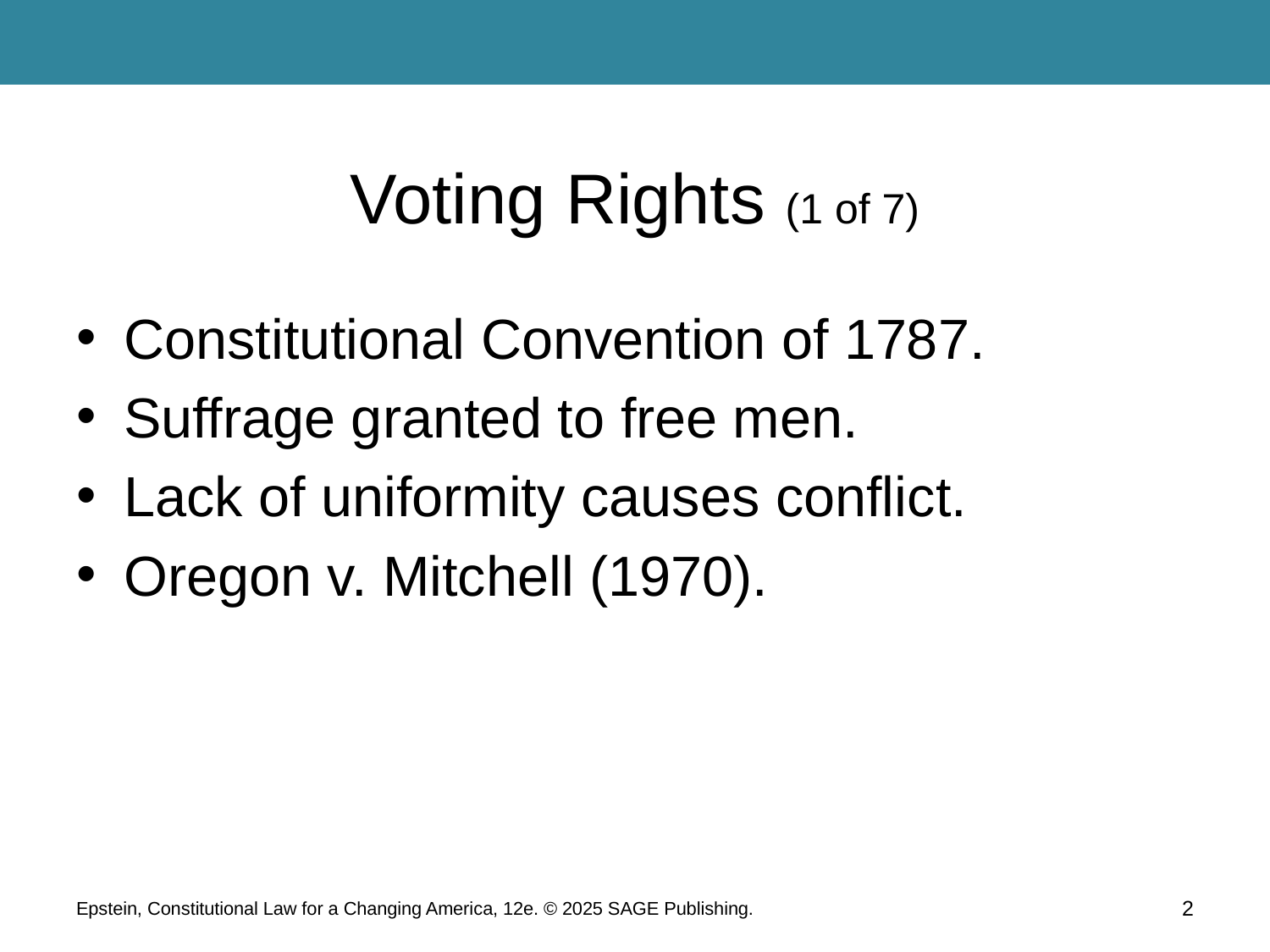

# Voting Rights (1 of 7)
Constitutional Convention of 1787.
Suffrage granted to free men.
Lack of uniformity causes conflict.
Oregon v. Mitchell (1970).
Epstein, Constitutional Law for a Changing America, 12e. © 2025 SAGE Publishing.
2